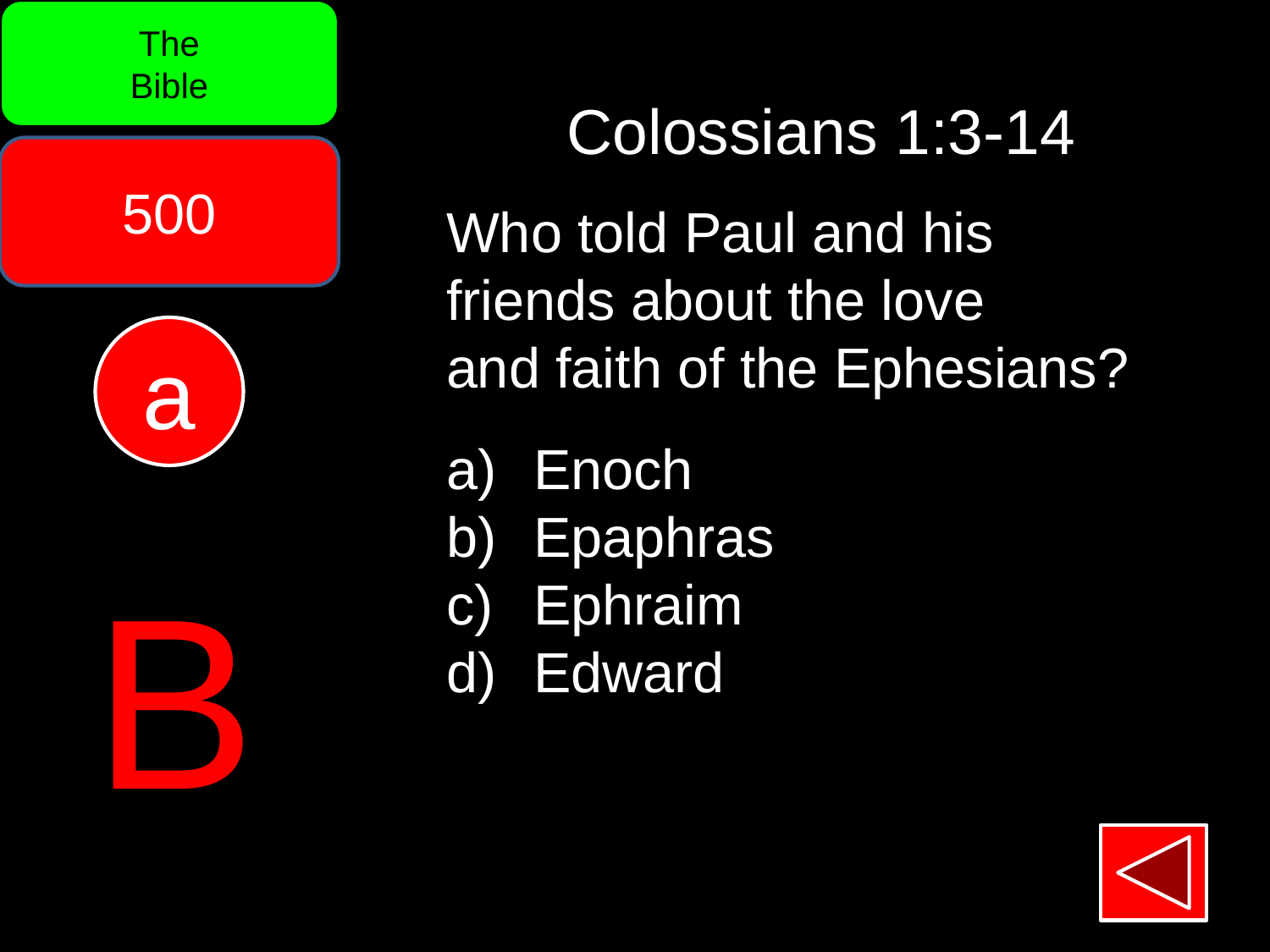

The
Bible
Colossians 1:3-14
500
Who told Paul and his
friends about the love
and faith of the Ephesians?

 Enoch
 Epaphras
 Ephraim
 Edward
a
B